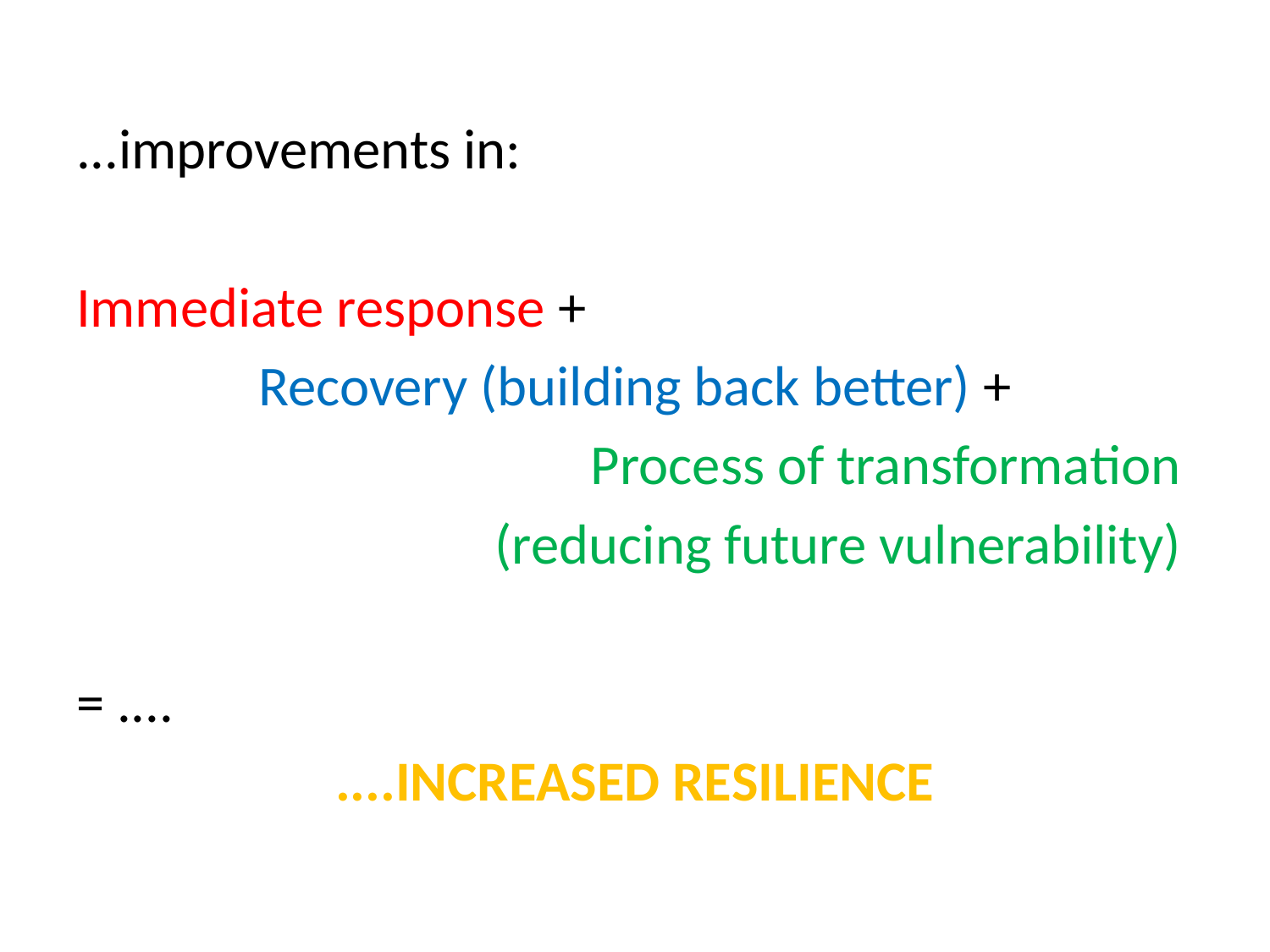

...improvements in:

Immediate response +
Recovery (building back better) +
Process of transformation
(reducing future vulnerability)

= ....
....INCREASED RESILIENCE